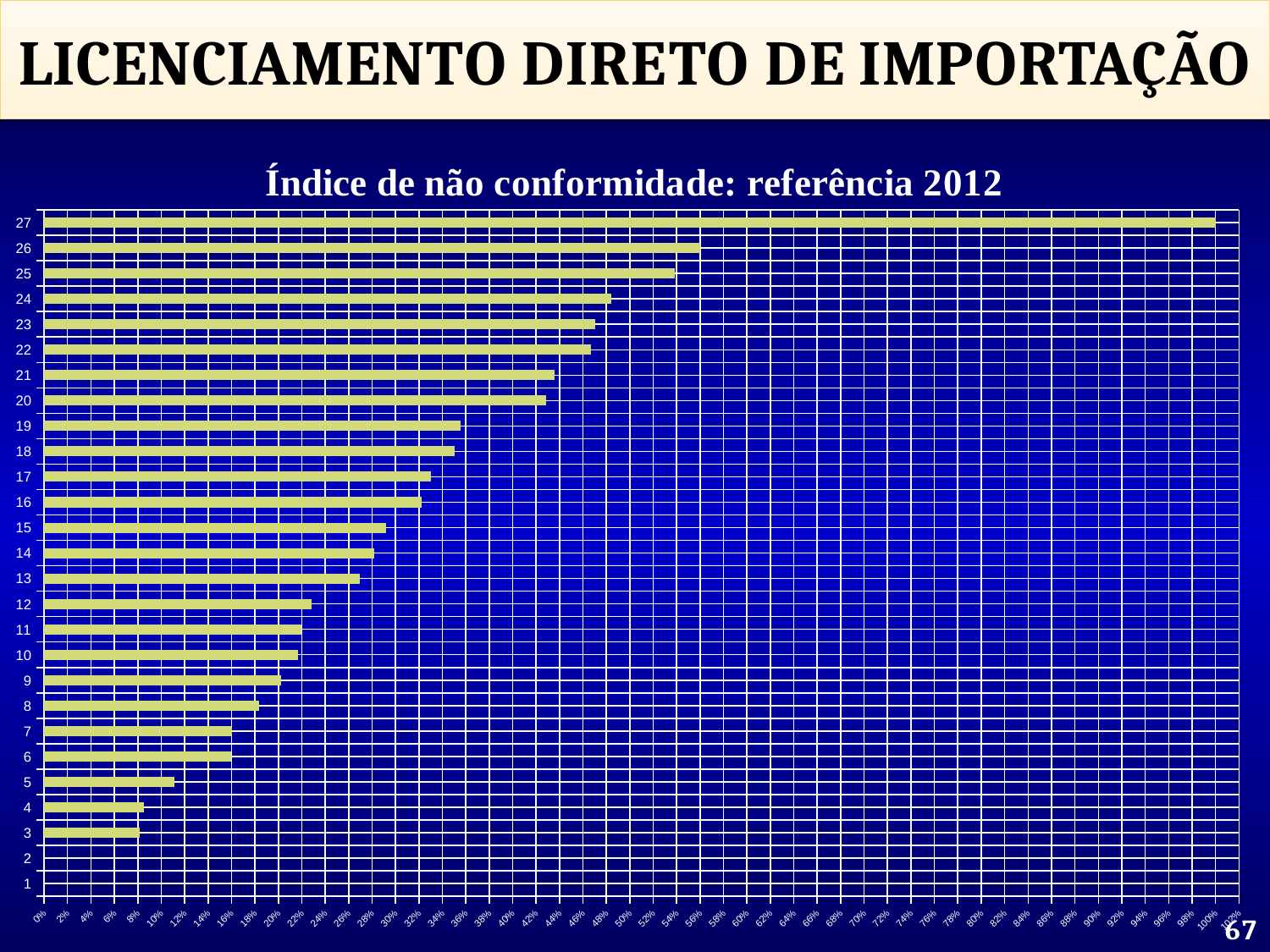

LICENCIAMENTO DIRETO DE IMPORTAÇÃO

### Chart: Índice de não conformidade: referência 2012

| Category |  |
|---|---|
| 1 | 0.0 |
| 2 | 0.0 |
| 3 | 0.08154506437768312 |
| 4 | 0.08536585365853665 |
| 5 | 0.1111111111111111 |
| 6 | 0.16 |
| 7 | 0.16071428571428623 |
| 8 | 0.18359375000000044 |
| 9 | 0.20200333889816438 |
| 10 | 0.21673819742489364 |
| 11 | 0.21951219512195208 |
| 12 | 0.2282120395327953 |
| 13 | 0.2698412698412699 |
| 14 | 0.28163265306122426 |
| 15 | 0.2916666666666679 |
| 16 | 0.3221476510067114 |
| 17 | 0.33018867924528583 |
| 18 | 0.35040160642570284 |
| 19 | 0.35567010309278474 |
| 20 | 0.42857142857142855 |
| 21 | 0.4360902255639098 |
| 22 | 0.46666666666666773 |
| 23 | 0.47079037800687284 |
| 24 | 0.48404255319148937 |
| 25 | 0.5384615384615384 |
| 26 | 0.56 |
| 27 | 1.0 |